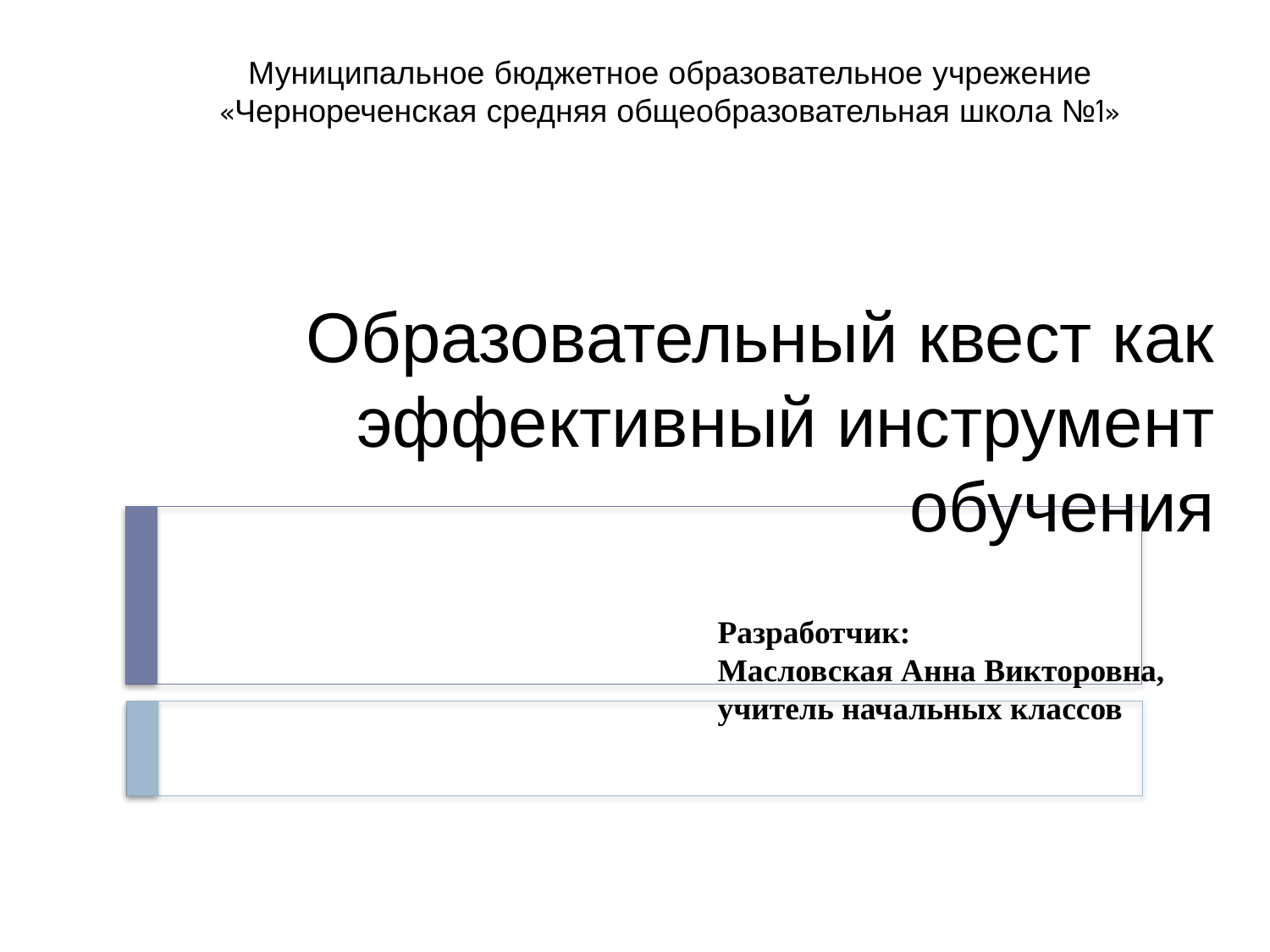

Муниципальное бюджетное образовательное учрежение
«Чернореченская средняя общеобразовательная школа №1»
# Образовательный квест как эффективный инструмент обучения
Разработчик:
Масловская Анна Викторовна,
учитель начальных классов